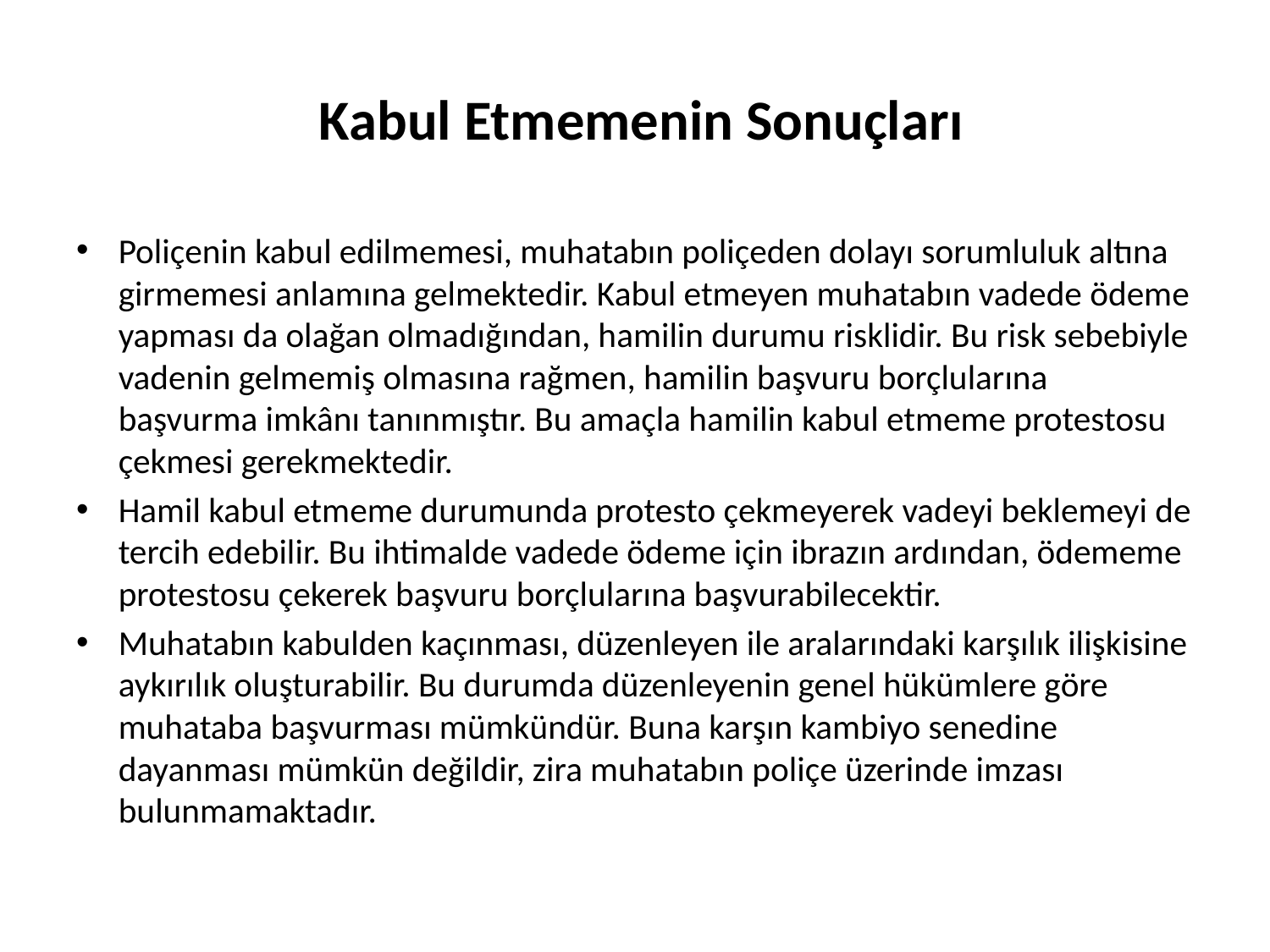

# Kabul Etmemenin Sonuçları
Poliçenin kabul edilmemesi, muhatabın poliçeden dolayı sorumluluk altına girmemesi anlamına gelmektedir. Kabul etmeyen muhatabın vadede ödeme yapması da olağan olmadığından, hamilin durumu risklidir. Bu risk sebebiyle vadenin gelmemiş olmasına rağmen, hamilin başvuru borçlularına başvurma imkânı tanınmıştır. Bu amaçla hamilin kabul etmeme protestosu çekmesi gerekmektedir.
Hamil kabul etmeme durumunda protesto çekmeyerek vadeyi beklemeyi de tercih edebilir. Bu ihtimalde vadede ödeme için ibrazın ardından, ödememe protestosu çekerek başvuru borçlularına başvurabilecektir.
Muhatabın kabulden kaçınması, düzenleyen ile aralarındaki karşılık ilişkisine aykırılık oluşturabilir. Bu durumda düzenleyenin genel hükümlere göre muhataba başvurması mümkündür. Buna karşın kambiyo senedine dayanması mümkün değildir, zira muhatabın poliçe üzerinde imzası bulunmamaktadır.